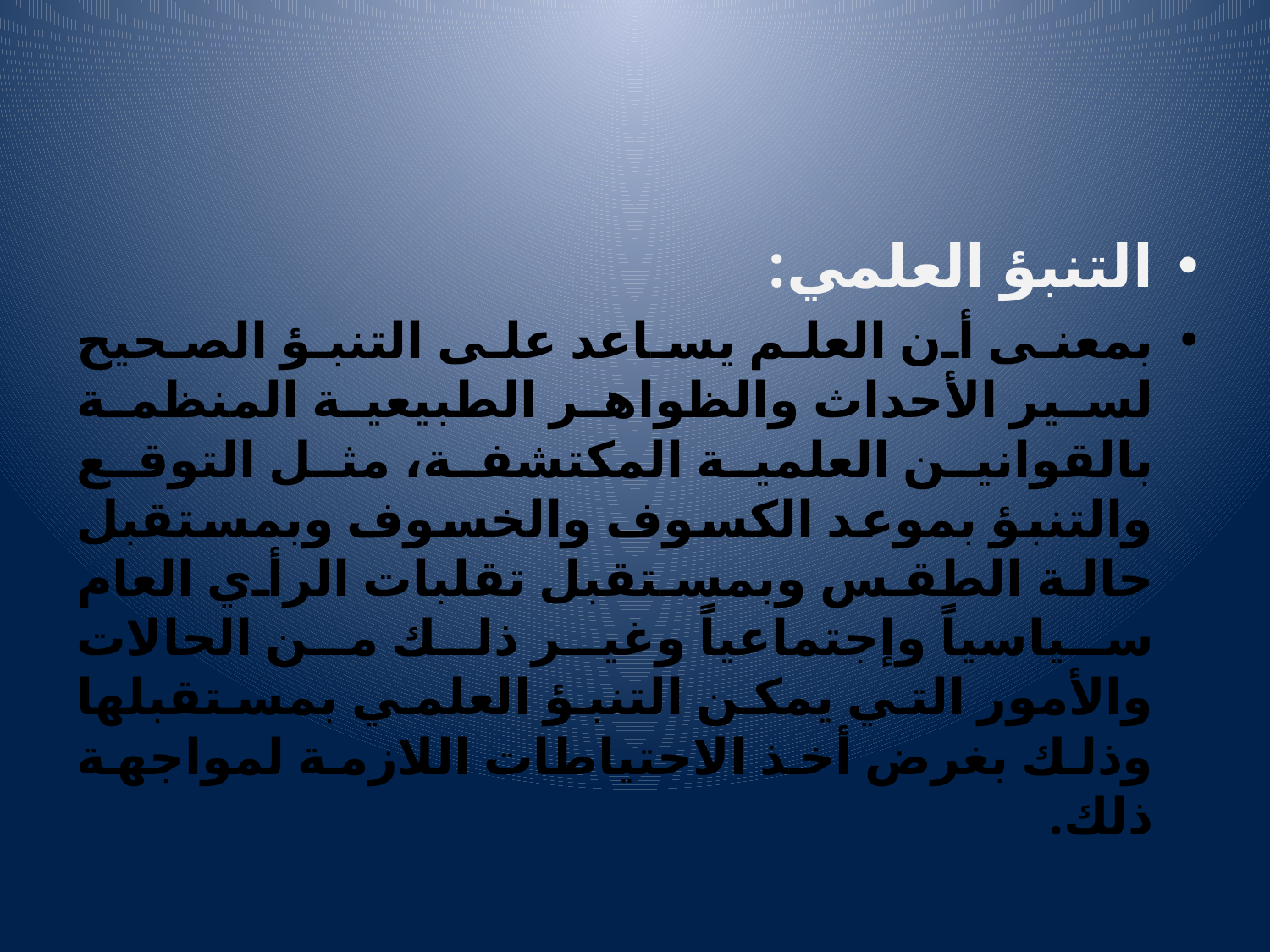

#
التنبؤ العلمي:
بمعنى أن العلم يساعد على التنبؤ الصحيح لسير الأحداث والظواهر الطبيعية المنظمة بالقوانين العلمية المكتشفة، مثل التوقع والتنبؤ بموعد الكسوف والخسوف وبمستقبل حالة الطقس وبمستقبل تقلبات الرأي العام سياسياً وإجتماعياً وغير ذلك من الحالات والأمور التي يمكن التنبؤ العلمي بمستقبلها وذلك بغرض أخذ الاحتياطات اللازمة لمواجهة ذلك.